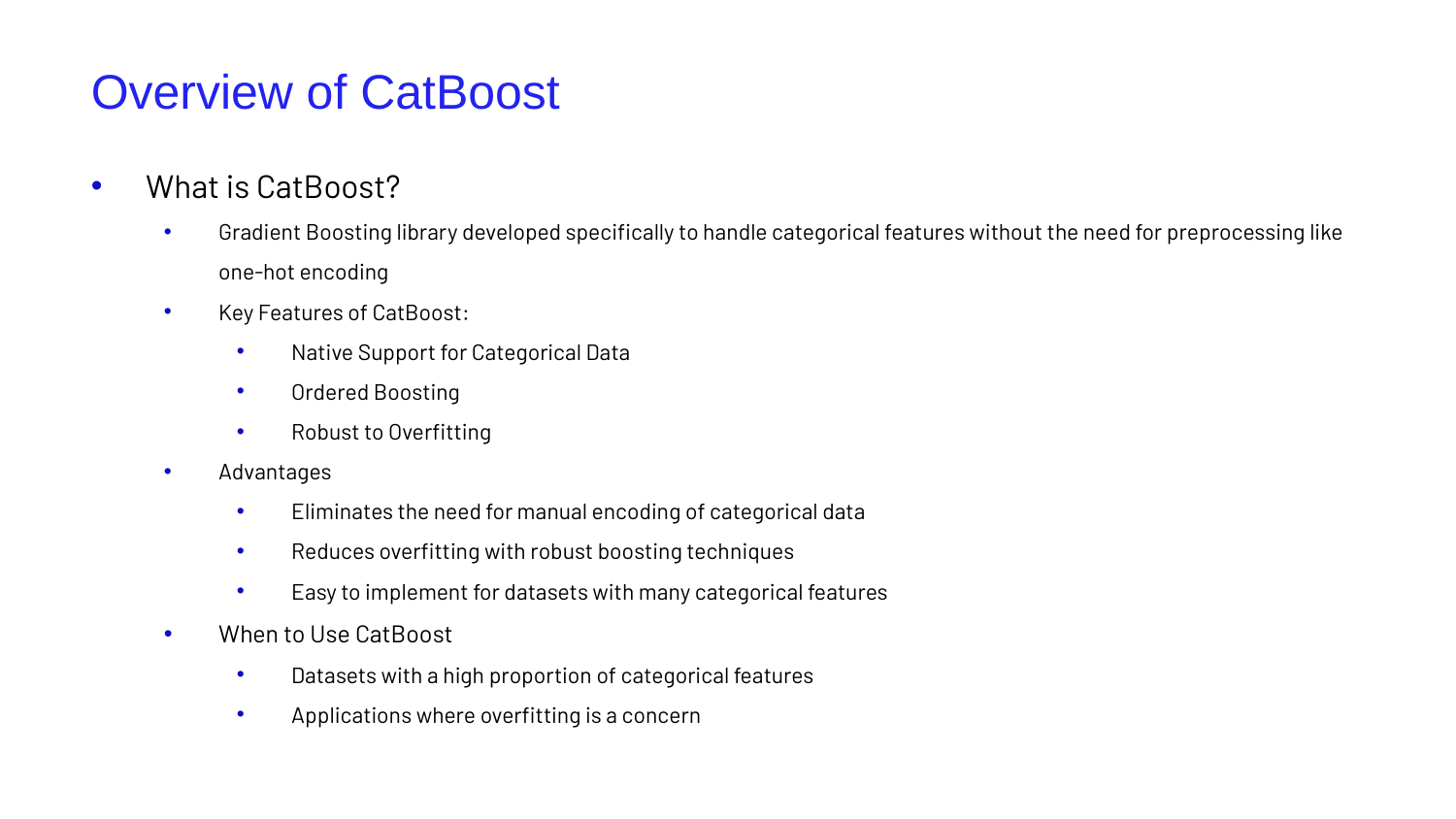

Overview of CatBoost
What is CatBoost?
Gradient Boosting library developed specifically to handle categorical features without the need for preprocessing like one-hot encoding
Key Features of CatBoost:
Native Support for Categorical Data
Ordered Boosting
Robust to Overfitting
Advantages
Eliminates the need for manual encoding of categorical data
Reduces overfitting with robust boosting techniques
Easy to implement for datasets with many categorical features
When to Use CatBoost
Datasets with a high proportion of categorical features
Applications where overfitting is a concern